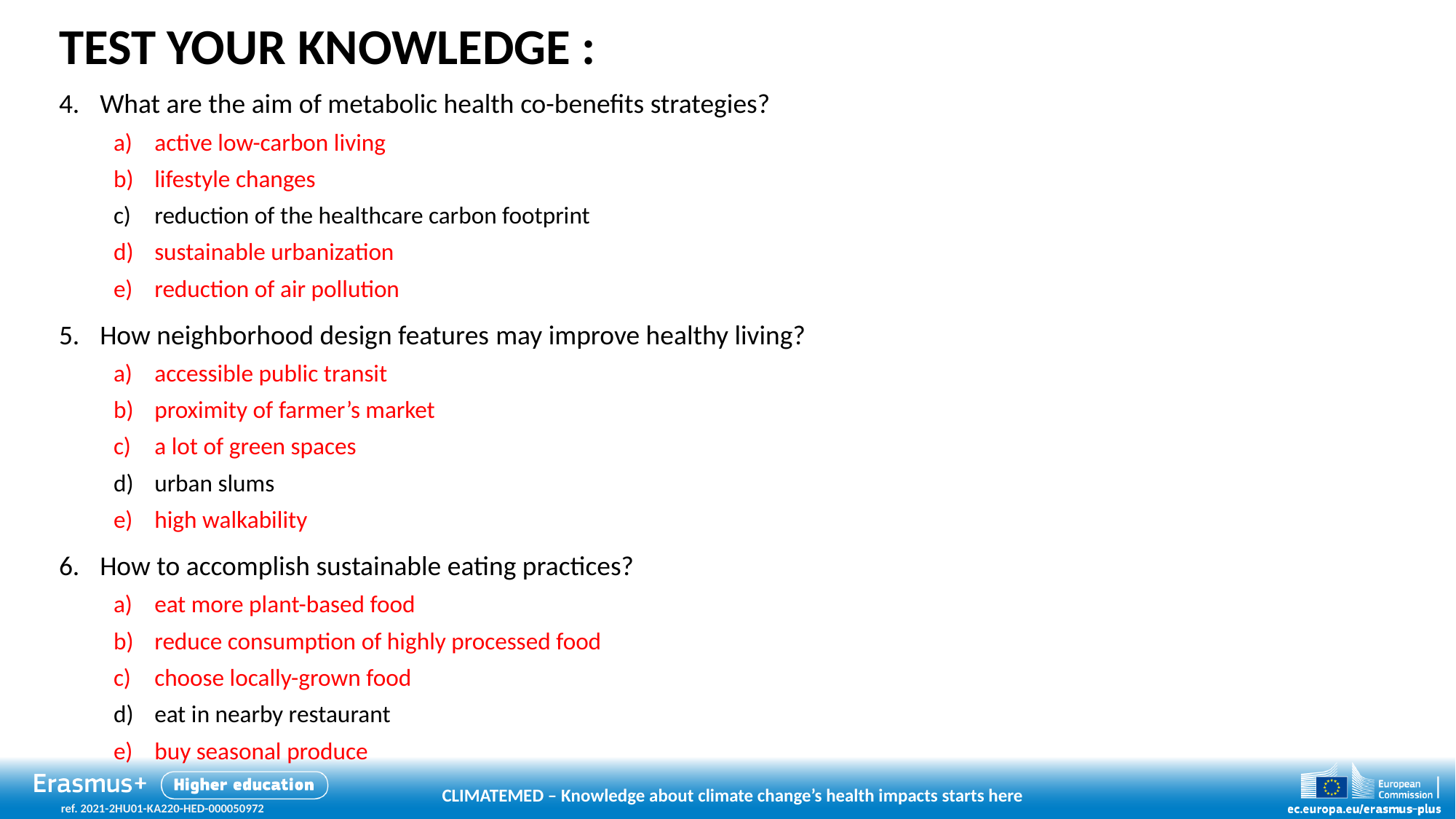

# TEST YOUR KNOWLEDGE :
What are the aim of metabolic health co-benefits strategies?
active low-carbon living
lifestyle changes
reduction of the healthcare carbon footprint
sustainable urbanization
reduction of air pollution
How neighborhood design features may improve healthy living?
accessible public transit
proximity of farmer’s market
a lot of green spaces
urban slums
high walkability
How to accomplish sustainable eating practices?
eat more plant-based food
reduce consumption of highly processed food
choose locally-grown food
eat in nearby restaurant
buy seasonal produce